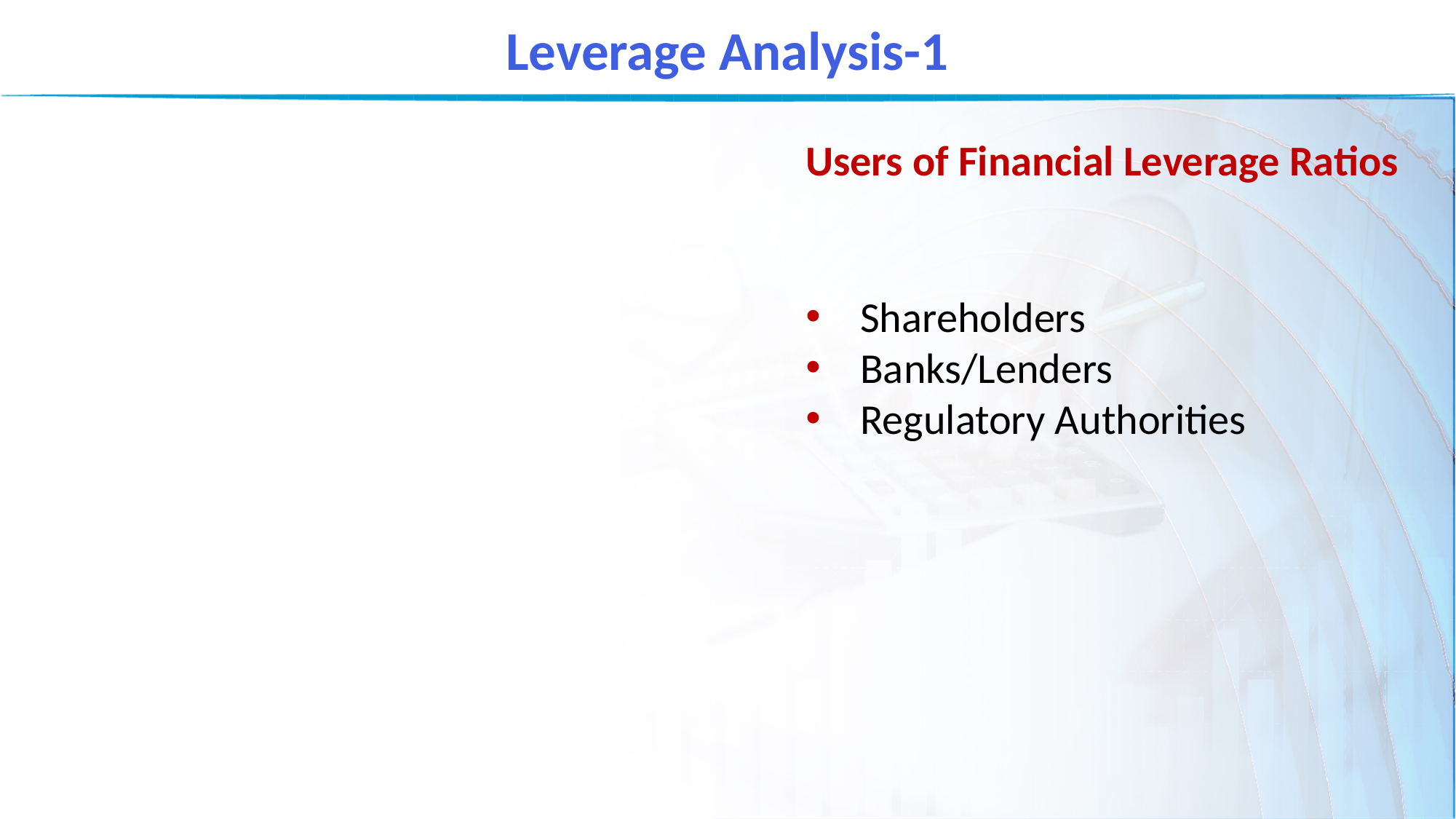

Leverage Analysis-1
Users of Financial Leverage Ratios

Shareholders
Banks/Lenders
Regulatory Authorities